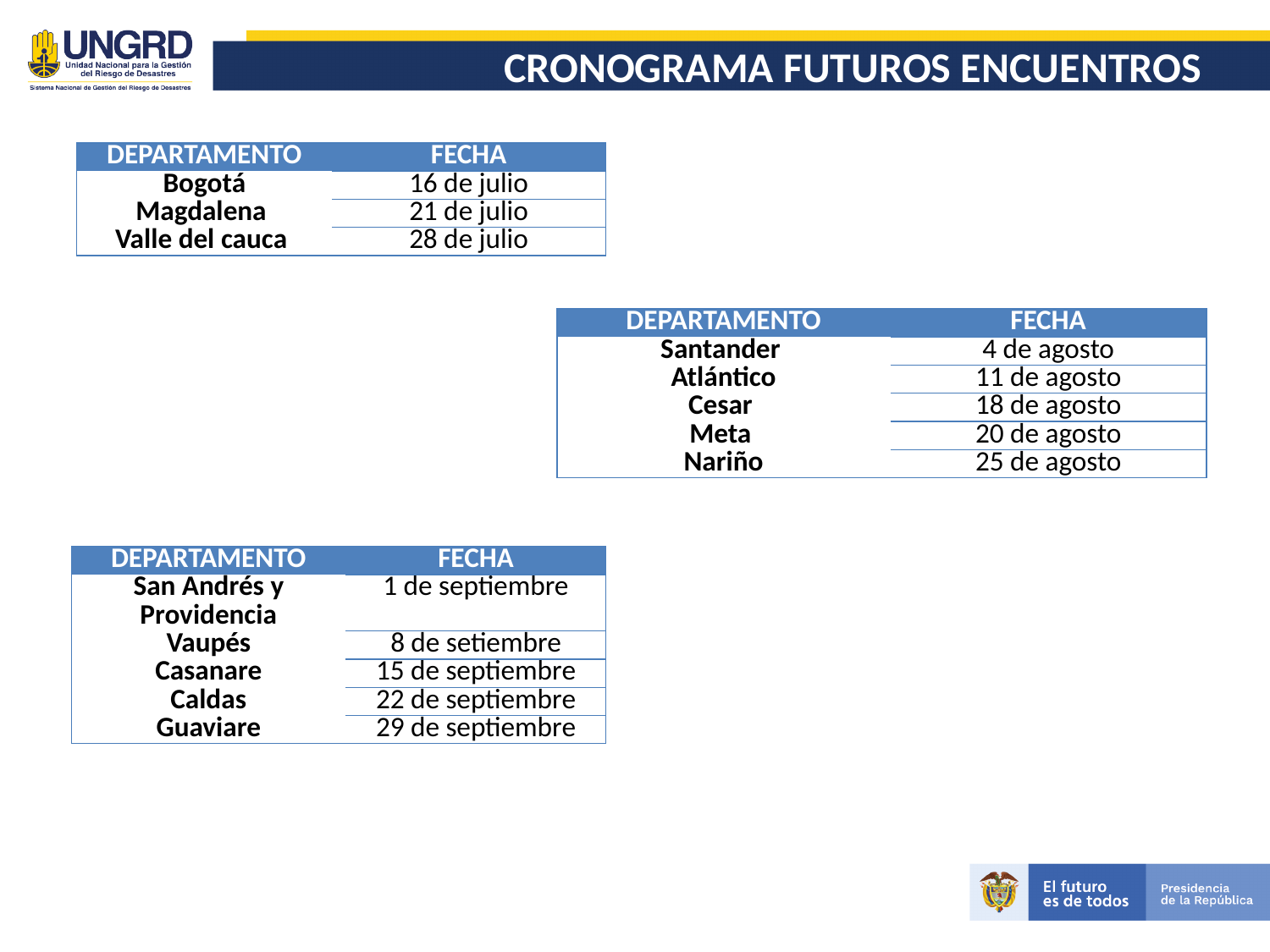

# CRONOGRAMA FUTUROS ENCUENTROS
| DEPARTAMENTO | FECHA |
| --- | --- |
| Bogotá | 16 de julio |
| Magdalena | 21 de julio |
| Valle del cauca | 28 de julio |
| DEPARTAMENTO | FECHA |
| --- | --- |
| Santander | 4 de agosto |
| Atlántico | 11 de agosto |
| Cesar | 18 de agosto |
| Meta | 20 de agosto |
| Nariño | 25 de agosto |
| DEPARTAMENTO | FECHA |
| --- | --- |
| San Andrés y Providencia | 1 de septiembre |
| Vaupés | 8 de setiembre |
| Casanare | 15 de septiembre |
| Caldas | 22 de septiembre |
| Guaviare | 29 de septiembre |